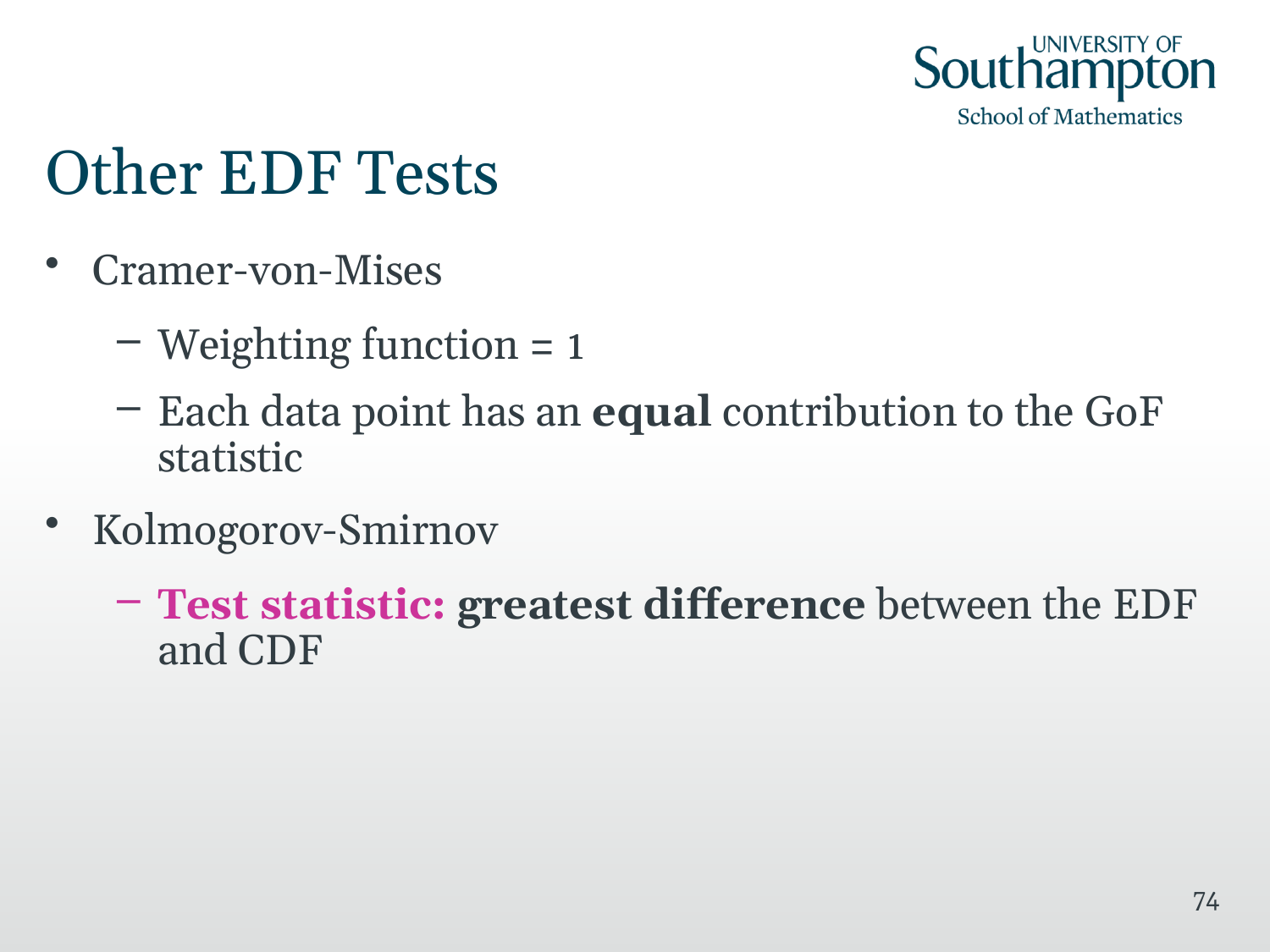

# Other EDF Tests
Cramer-von-Mises
Weighting function = 1
Each data point has an equal contribution to the GoF statistic
Kolmogorov-Smirnov
Test statistic: greatest difference between the EDF and CDF
74